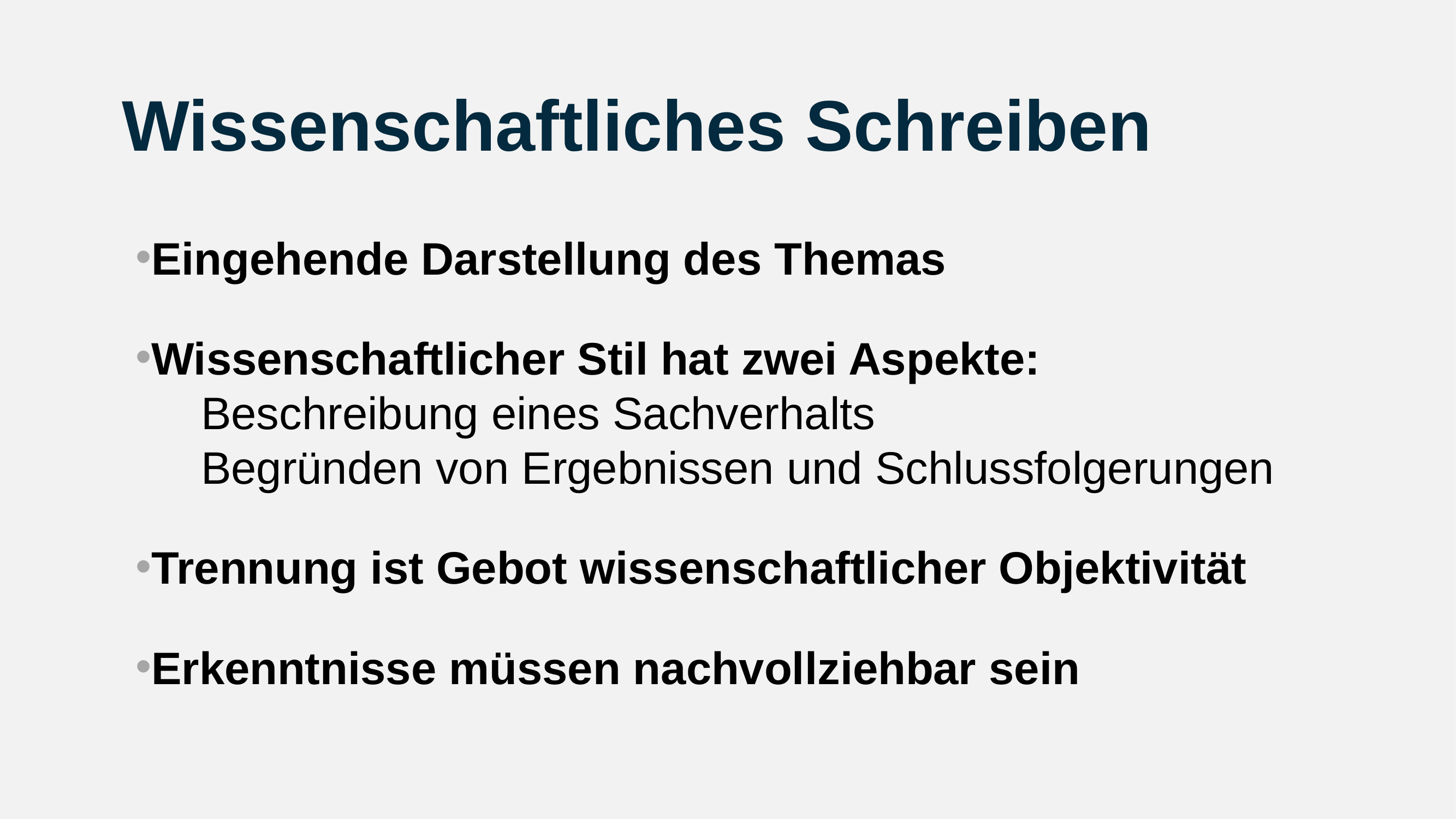

# Wissenschaftliches Schreiben
Eingehende Darstellung des Themas
Wissenschaftlicher Stil hat zwei Aspekte:
Beschreibung eines Sachverhalts
Begründen von Ergebnissen und Schlussfolgerungen
Trennung ist Gebot wissenschaftlicher Objektivität
Erkenntnisse müssen nachvollziehbar sein